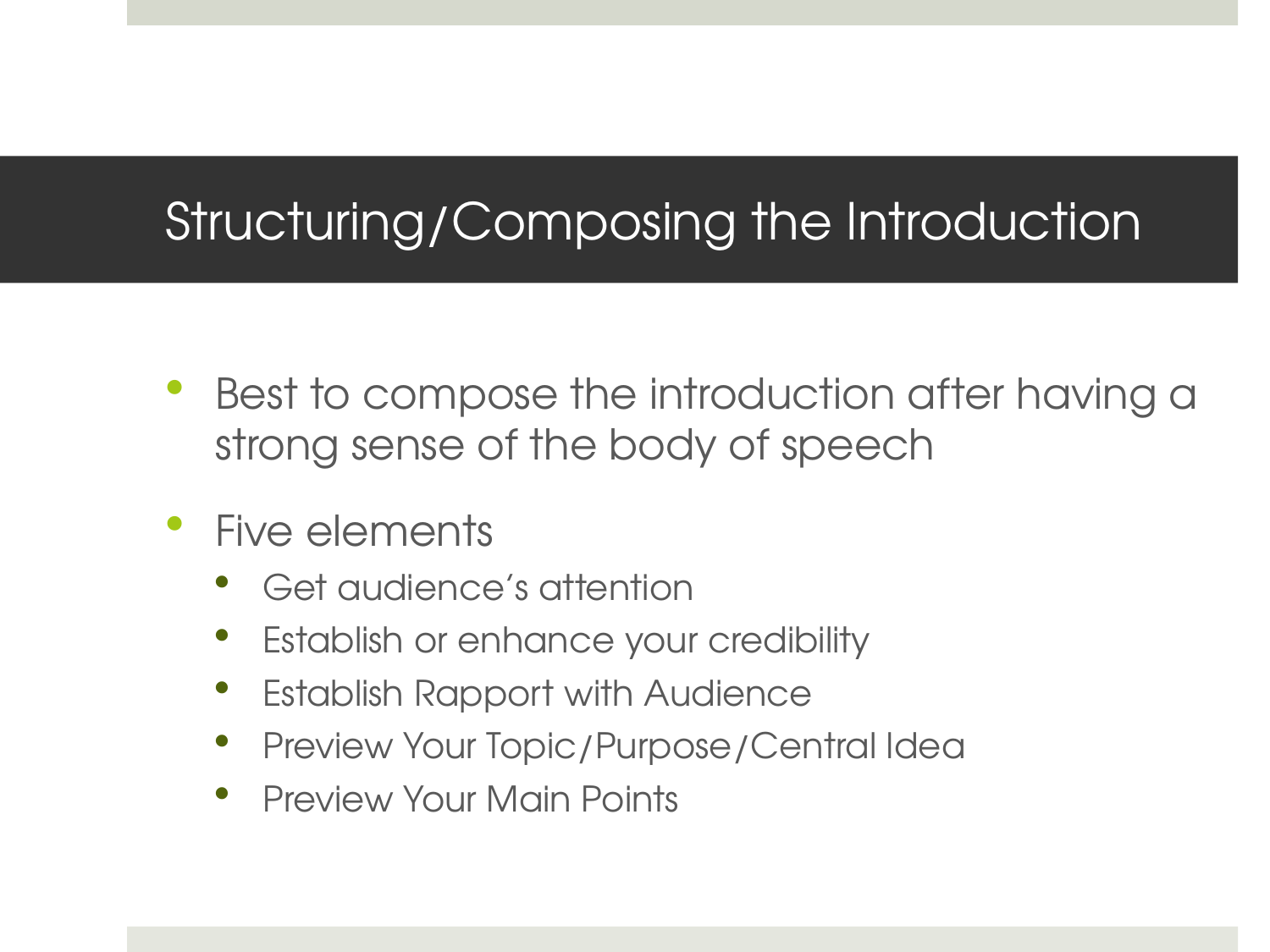

# Structuring/Composing the Introduction
Best to compose the introduction after having a strong sense of the body of speech
Five elements
Get audience’s attention
Establish or enhance your credibility
Establish Rapport with Audience
Preview Your Topic/Purpose/Central Idea
Preview Your Main Points